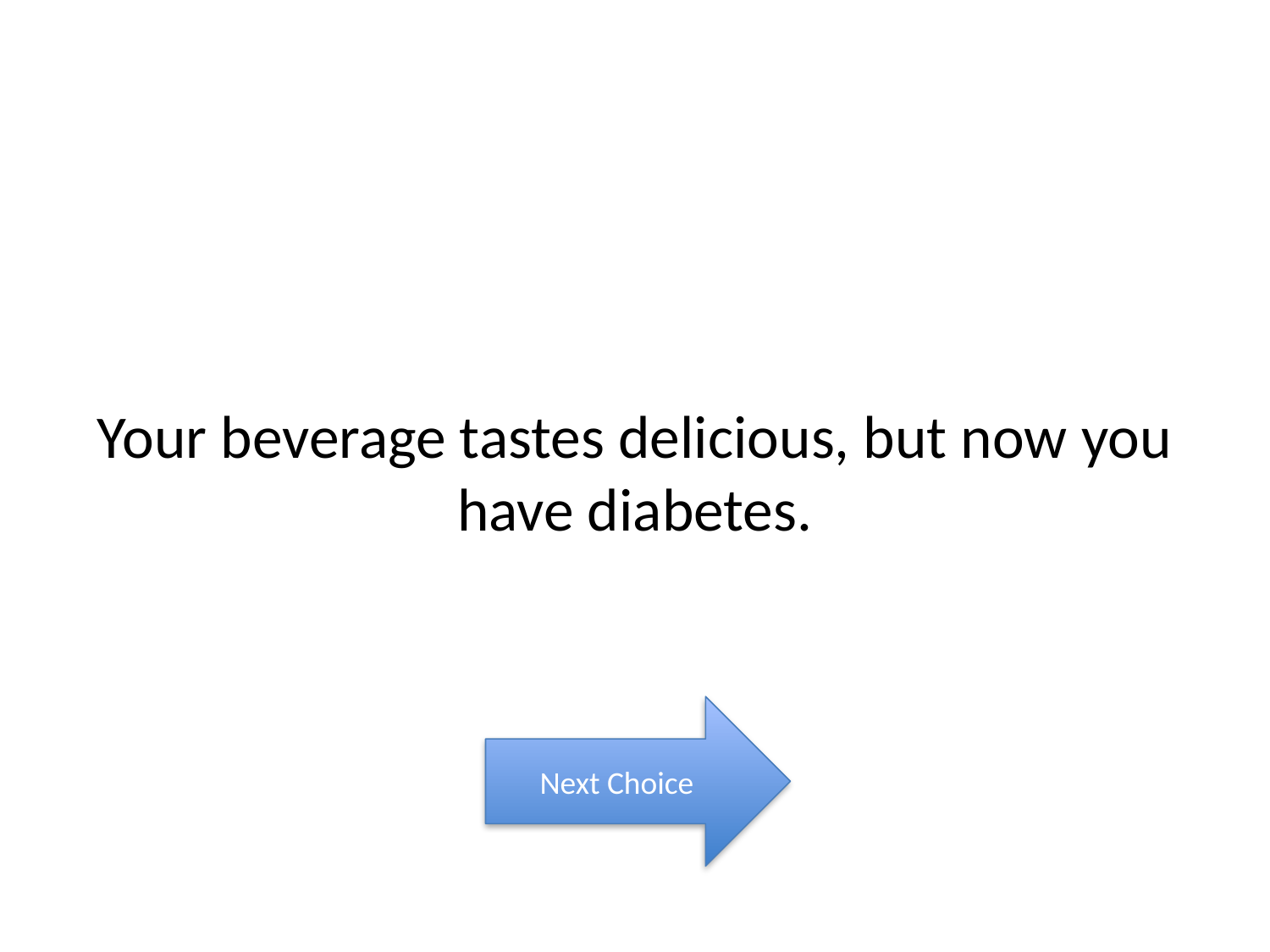

# Your beverage tastes delicious, but now you have diabetes.
Next Choice